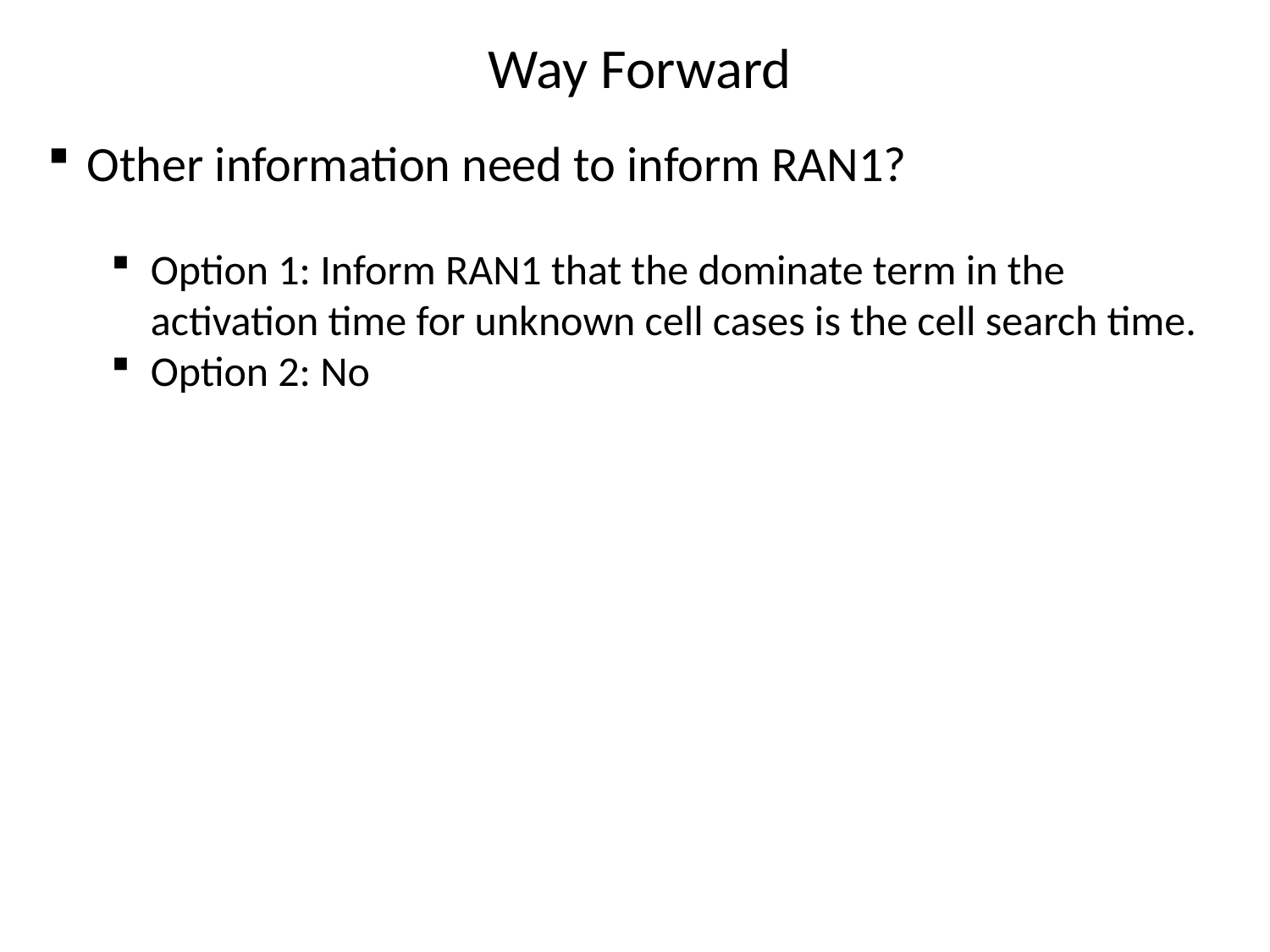

# Way Forward
Other information need to inform RAN1?

Option 1: Inform RAN1 that the dominate term in the activation time for unknown cell cases is the cell search time.
Option 2: No